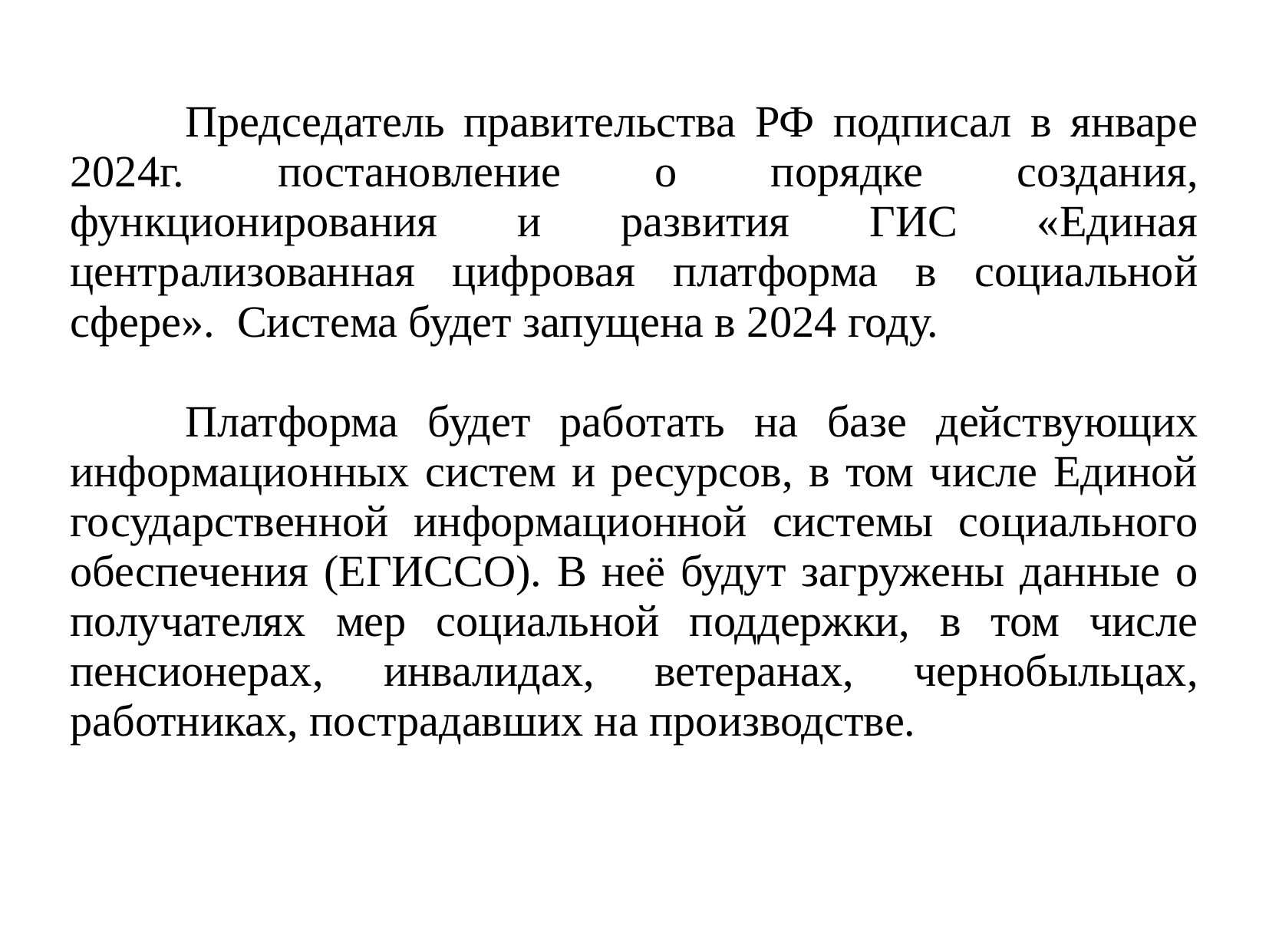

Председатель правительства РФ подписал в январе 2024г. постановление о порядке создания, функционирования и развития ГИС «Единая централизованная цифровая платформа в социальной сфере».  Система будет запущена в 2024 году.

	Платформа будет работать на базе действующих информационных систем и ресурсов, в том числе Единой государственной информационной системы социального обеспечения (ЕГИССО). В неё будут загружены данные о получателях мер социальной поддержки, в том числе пенсионерах, инвалидах, ветеранах, чернобыльцах, работниках, пострадавших на производстве.